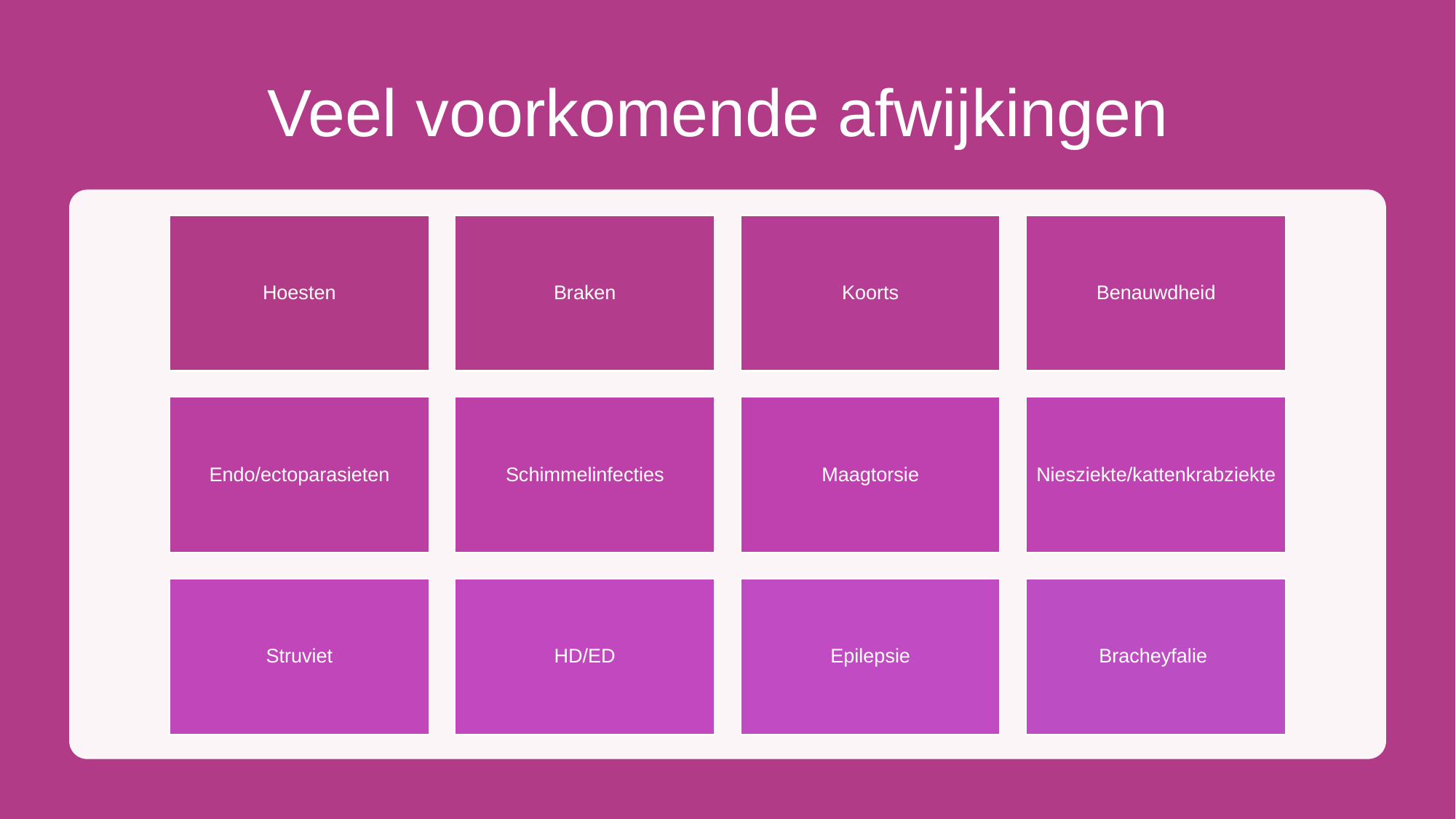

# Veel voorkomende afwijkingen

Hoesten
Braken
Koorts
Benauwdheid
Endo/ectoparasieten
Schimmelinfecties
Maagtorsie
Niesziekte/kattenkrabziekte
Struviet
HD/ED
Epilepsie
Bracheyfalie